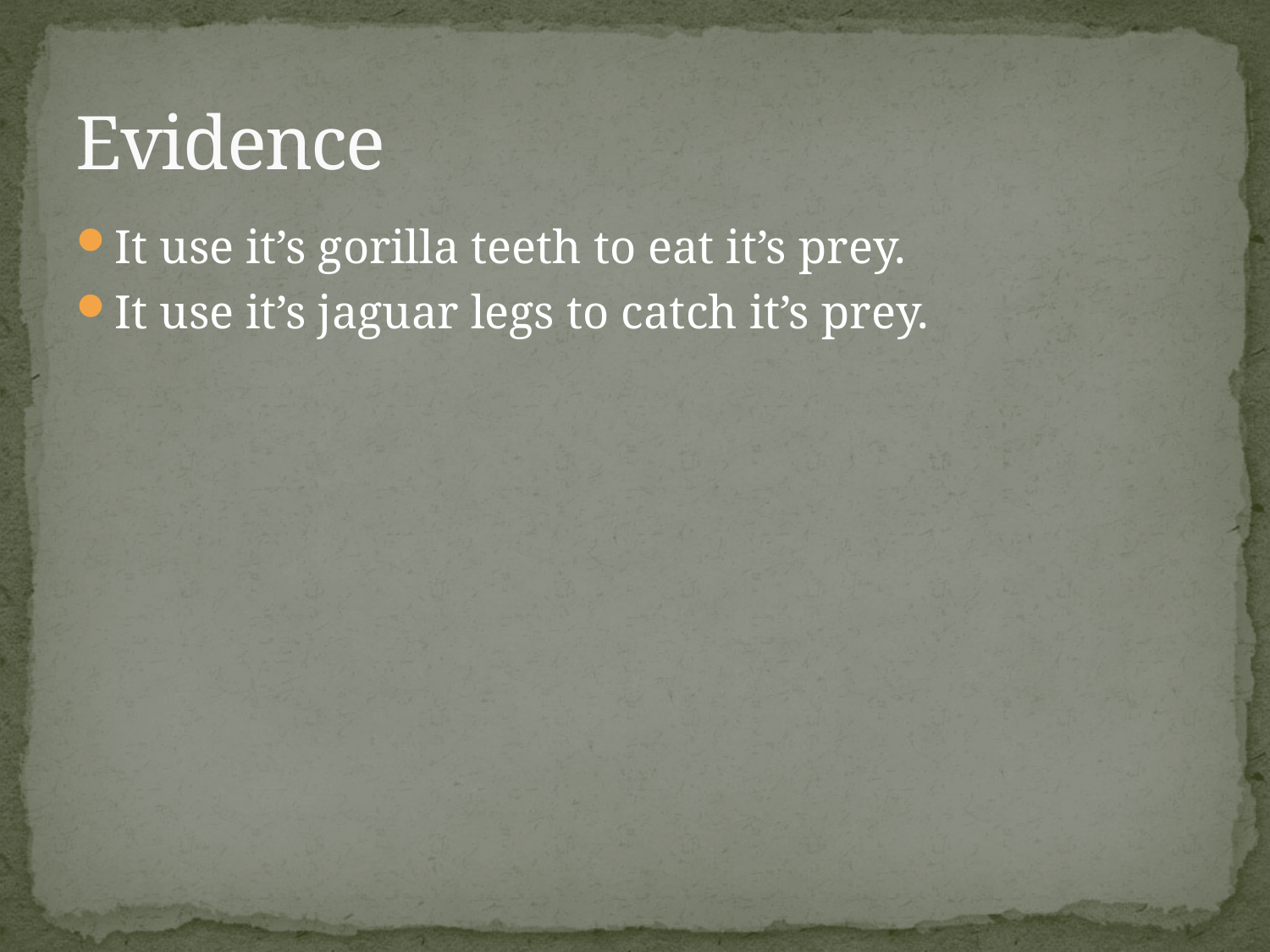

# Evidence
It use it’s gorilla teeth to eat it’s prey.
It use it’s jaguar legs to catch it’s prey.